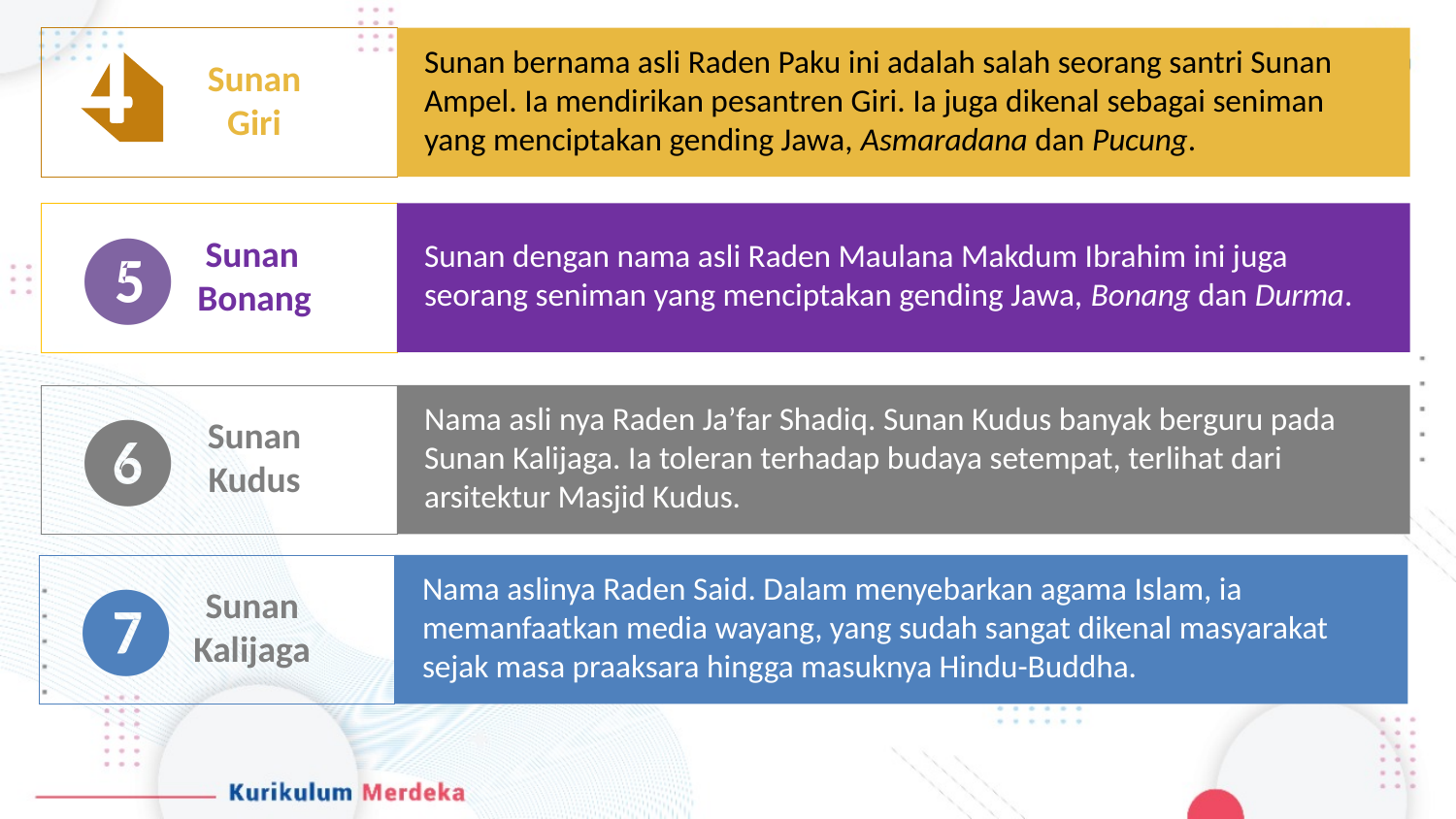

Sunan
Giri

Sunan bernama asli Raden Paku ini adalah salah seorang santri Sunan Ampel. Ia mendirikan pesantren Giri. Ia juga dikenal sebagai seniman      yang menciptakan gending Jawa, Asmaradana dan Pucung.
❺
 Sunan
Bonang
Sunan dengan nama asli Raden Maulana Makdum Ibrahim ini juga
seorang seniman yang menciptakan gending Jawa, Bonang dan Durma.
❻
Sunan
Kudus
Nama asli nya Raden Ja’far Shadiq. Sunan Kudus banyak berguru pada Sunan Kalijaga. Ia toleran terhadap budaya setempat, terlihat dari arsitektur Masjid Kudus.
❼
Sunan
Kalijaga
Nama aslinya Raden Said. Dalam menyebarkan agama Islam, ia memanfaatkan media wayang, yang sudah sangat dikenal masyarakat  sejak masa praaksara hingga masuknya Hindu-Buddha.